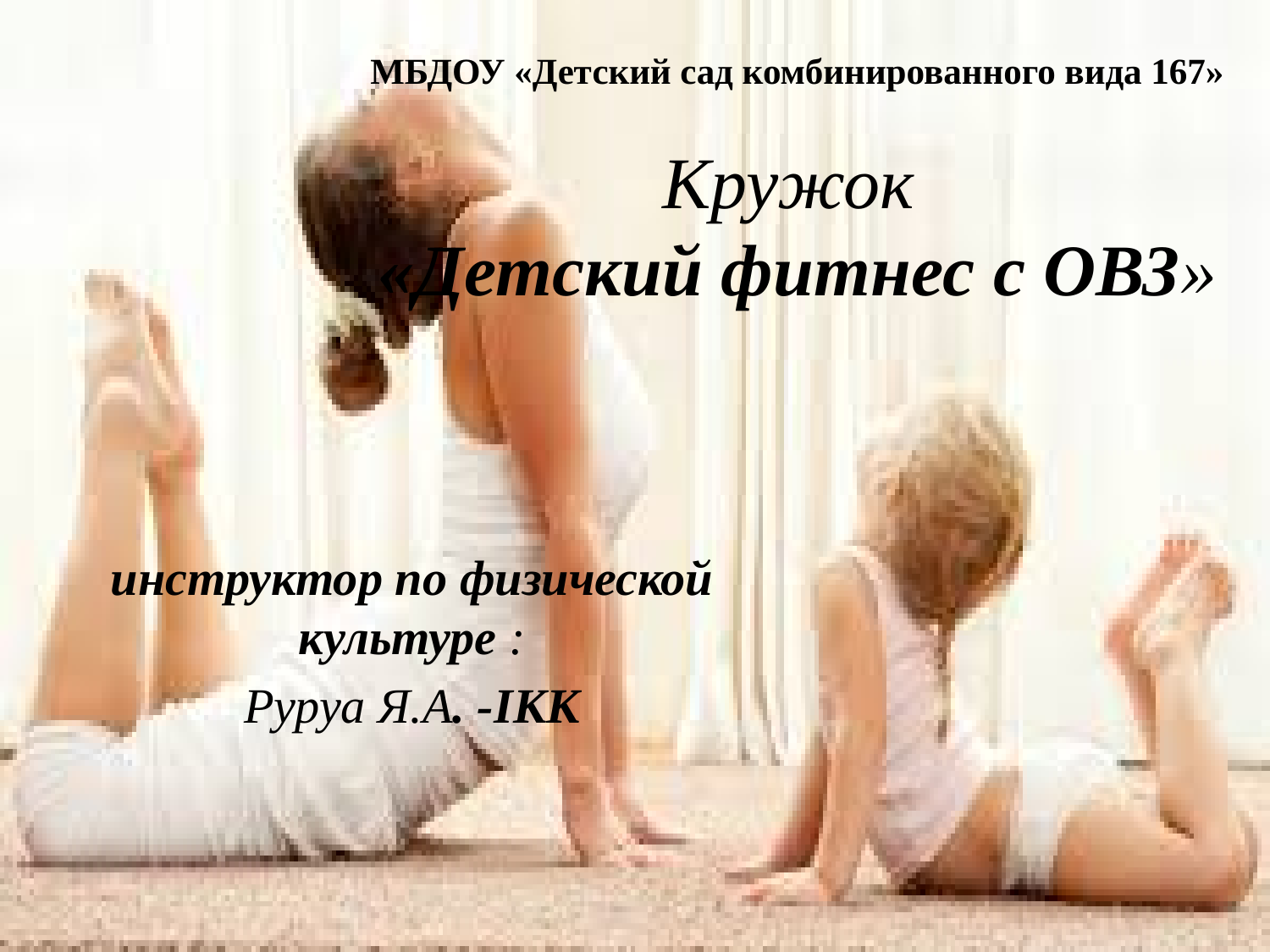

# МБДОУ «Детский сад комбинированного вида 167» Кружок «Детский фитнес с ОВЗ»
инструктор по физической культуре :
Руруа Я.А. -IКК